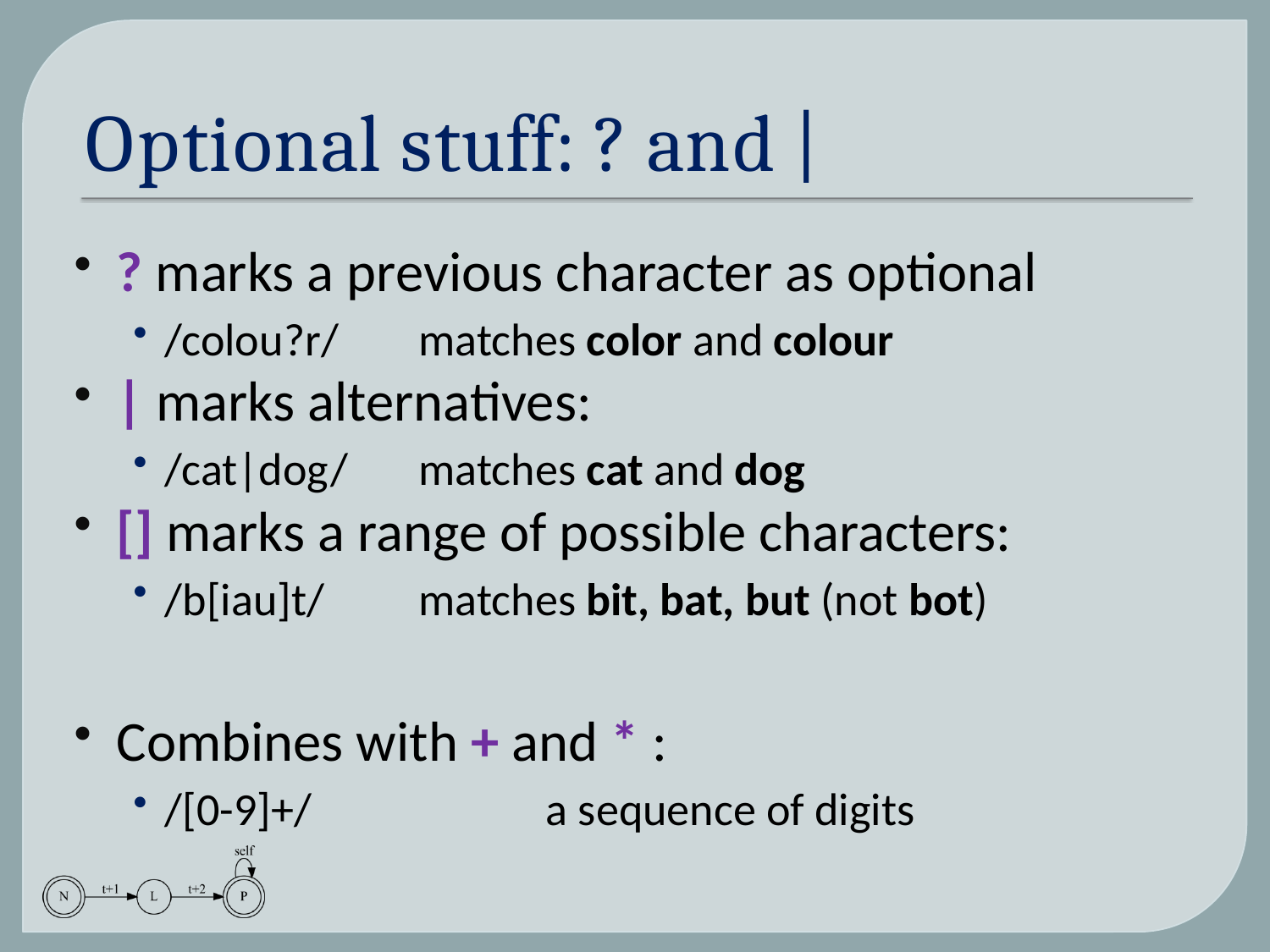

# Optional stuff: ? and |
? marks a previous character as optional
/colou?r/ 	matches color and colour
| marks alternatives:
/cat|dog/ 	matches cat and dog
[] marks a range of possible characters:
/b[iau]t/ 	matches bit, bat, but (not bot)

Combines with + and * :
/[0-9]+/		a sequence of digits